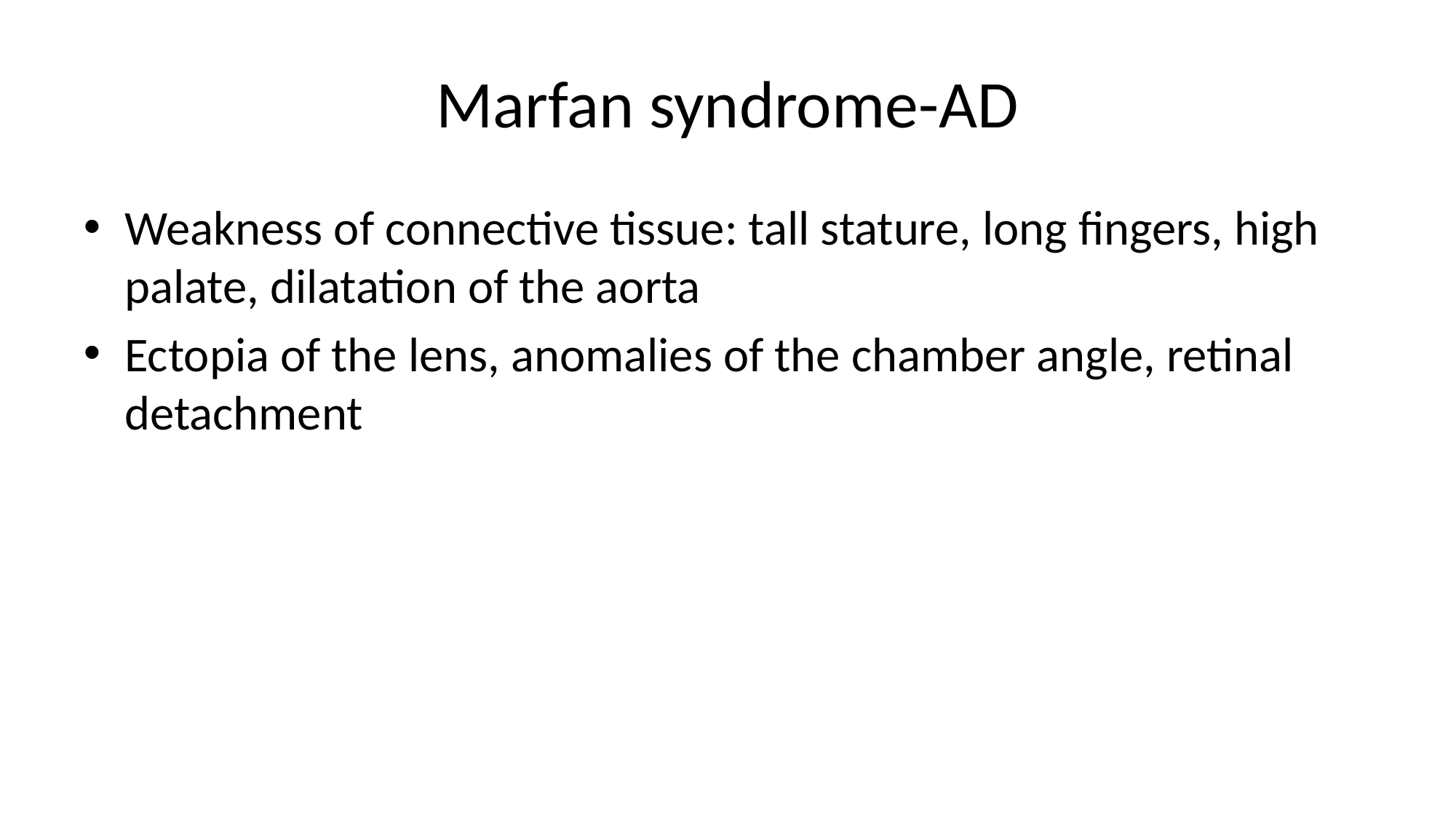

# Marfan syndrome-AD
Weakness of connective tissue: tall stature, long fingers, high palate, dilatation of the aorta
Ectopia of the lens, anomalies of the chamber angle, retinal detachment